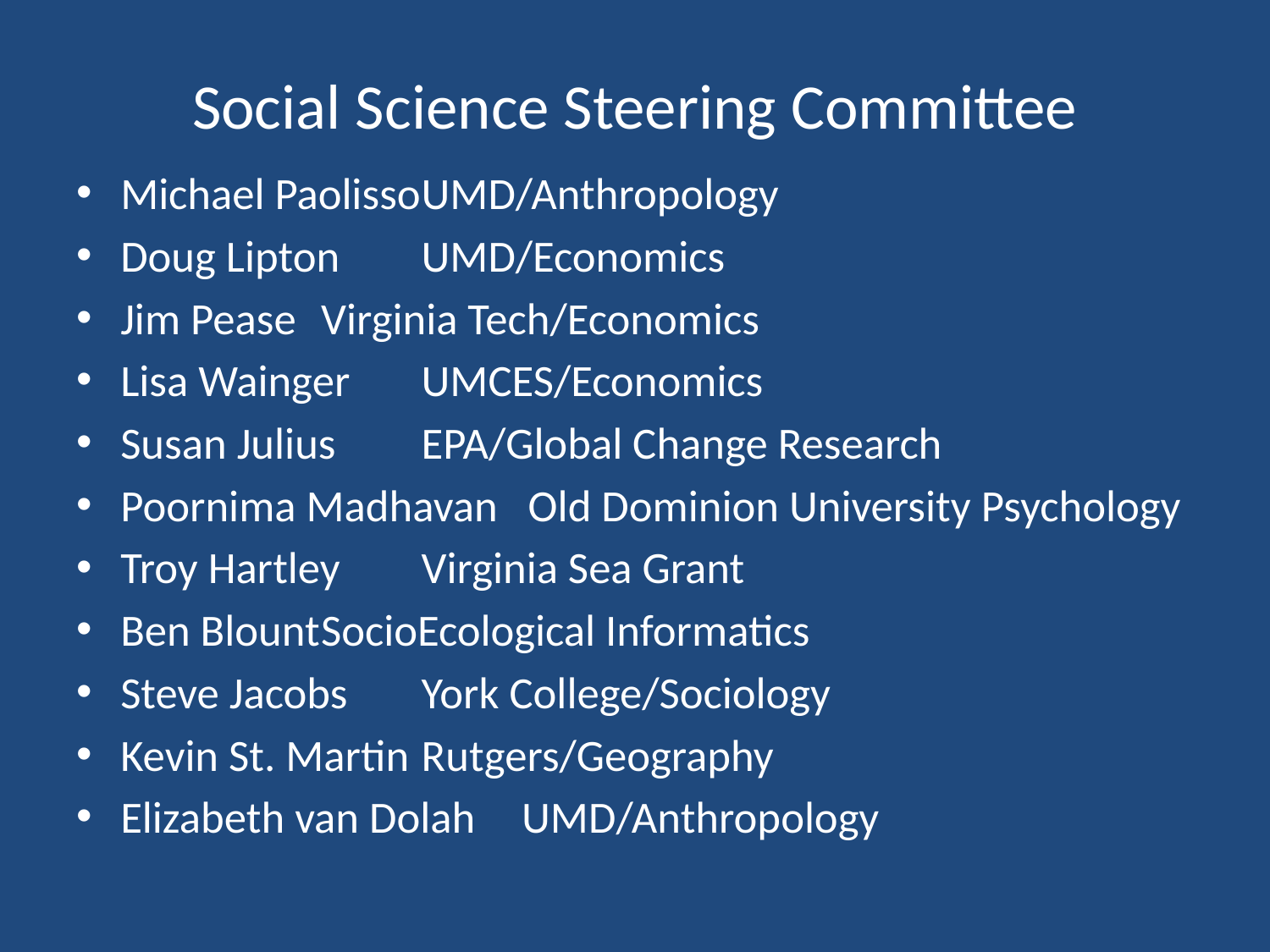

# Social Science Steering Committee
Michael Paolisso		UMD/Anthropology
Doug Lipton		UMD/Economics
Jim Pease			Virginia Tech/Economics
Lisa Wainger		UMCES/Economics
Susan Julius		EPA/Global Change Research
Poornima Madhavan   Old Dominion University Psychology
Troy Hartley		Virginia Sea Grant
Ben Blount		SocioEcological Informatics
Steve Jacobs		York College/Sociology
Kevin St. Martin		Rutgers/Geography
Elizabeth van Dolah	UMD/Anthropology